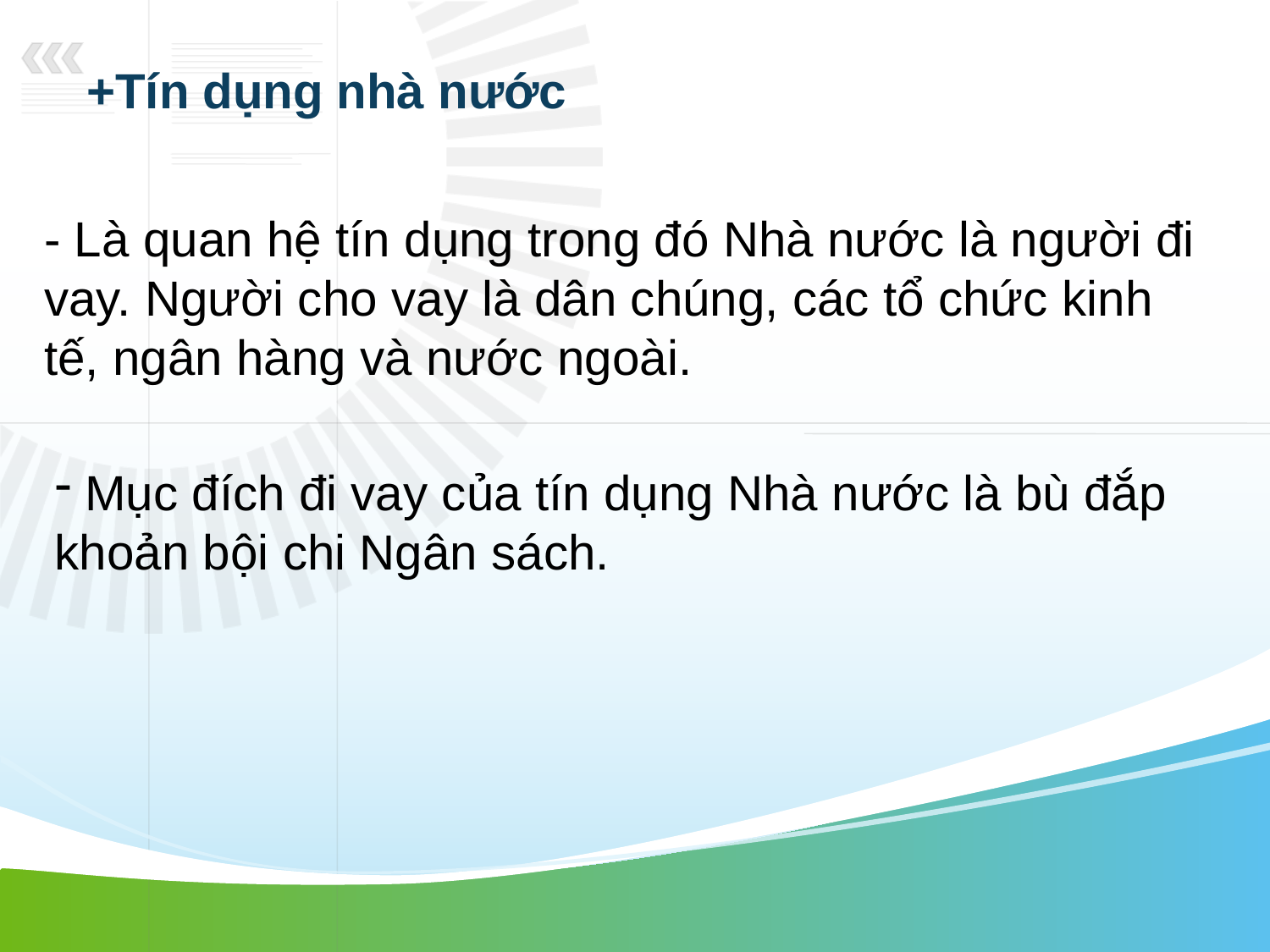

+Tín dụng nhà nước
- Là quan hệ tín dụng trong đó Nhà nước là người đi vay. Người cho vay là dân chúng, các tổ chức kinh tế, ngân hàng và nước ngoài.
 Mục đích đi vay của tín dụng Nhà nước là bù đắp khoản bội chi Ngân sách.